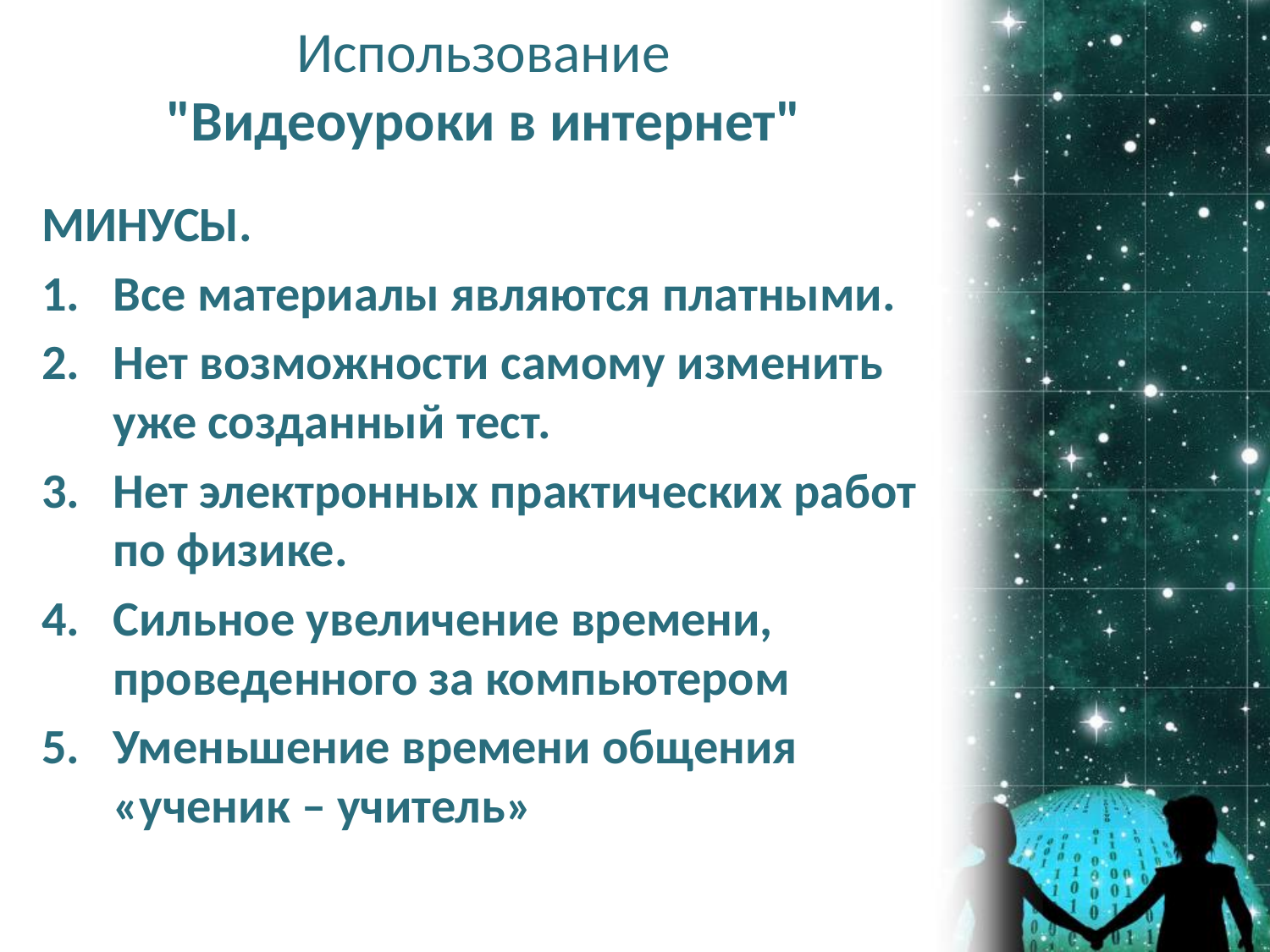

# Использование "Видеоуроки в интернет"
МИНУСЫ.
Все материалы являются платными.
Нет возможности самому изменить уже созданный тест.
Нет электронных практических работ по физике.
Сильное увеличение времени, проведенного за компьютером
Уменьшение времени общения «ученик – учитель»